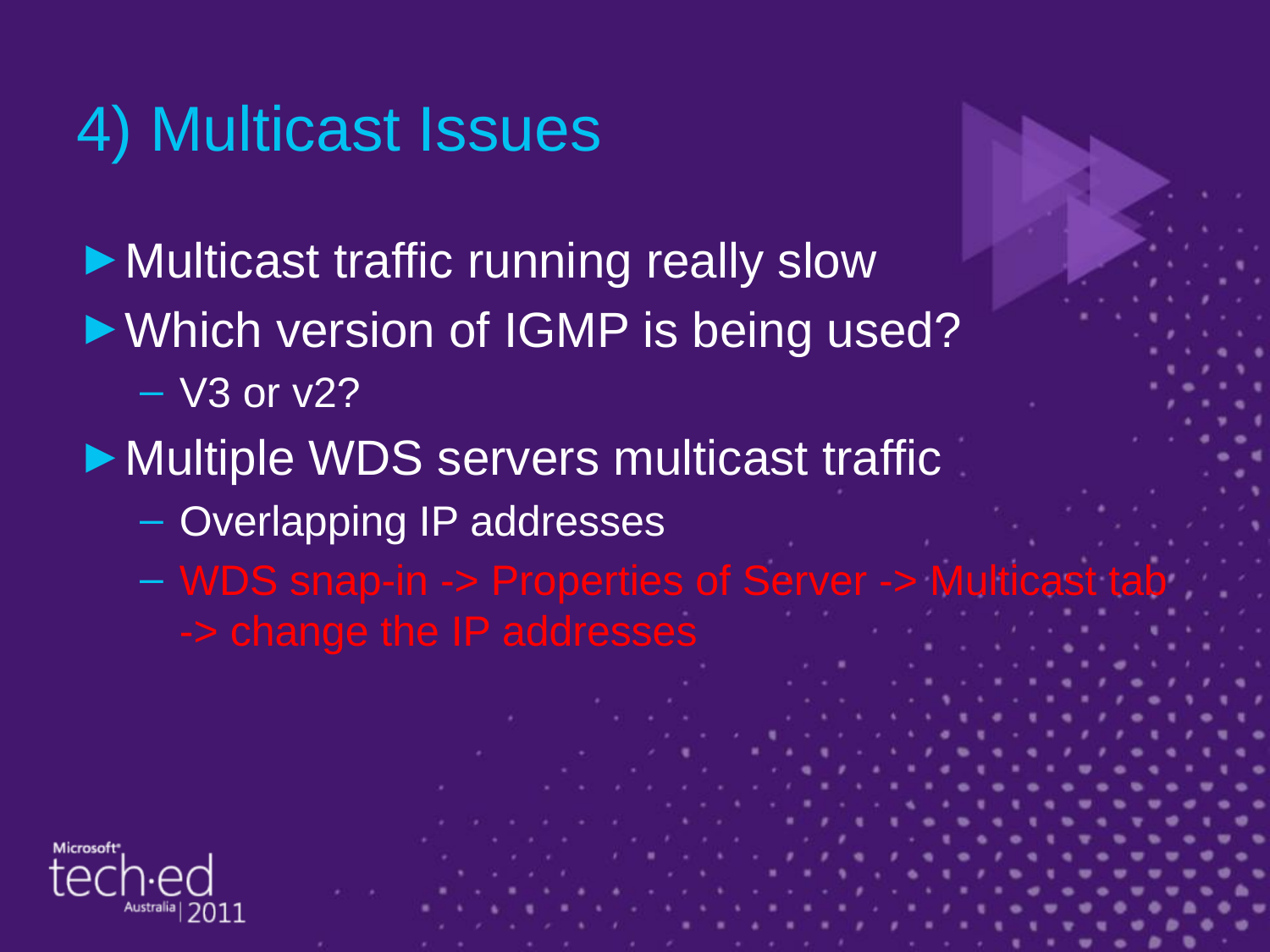

# 4) Multicast Issues
Multicast traffic running really slow
Which version of IGMP is being used?
V3 or v2?
Multiple WDS servers multicast traffic
Overlapping IP addresses
WDS snap-in -> Properties of Server -> Multicast tab -> change the IP addresses